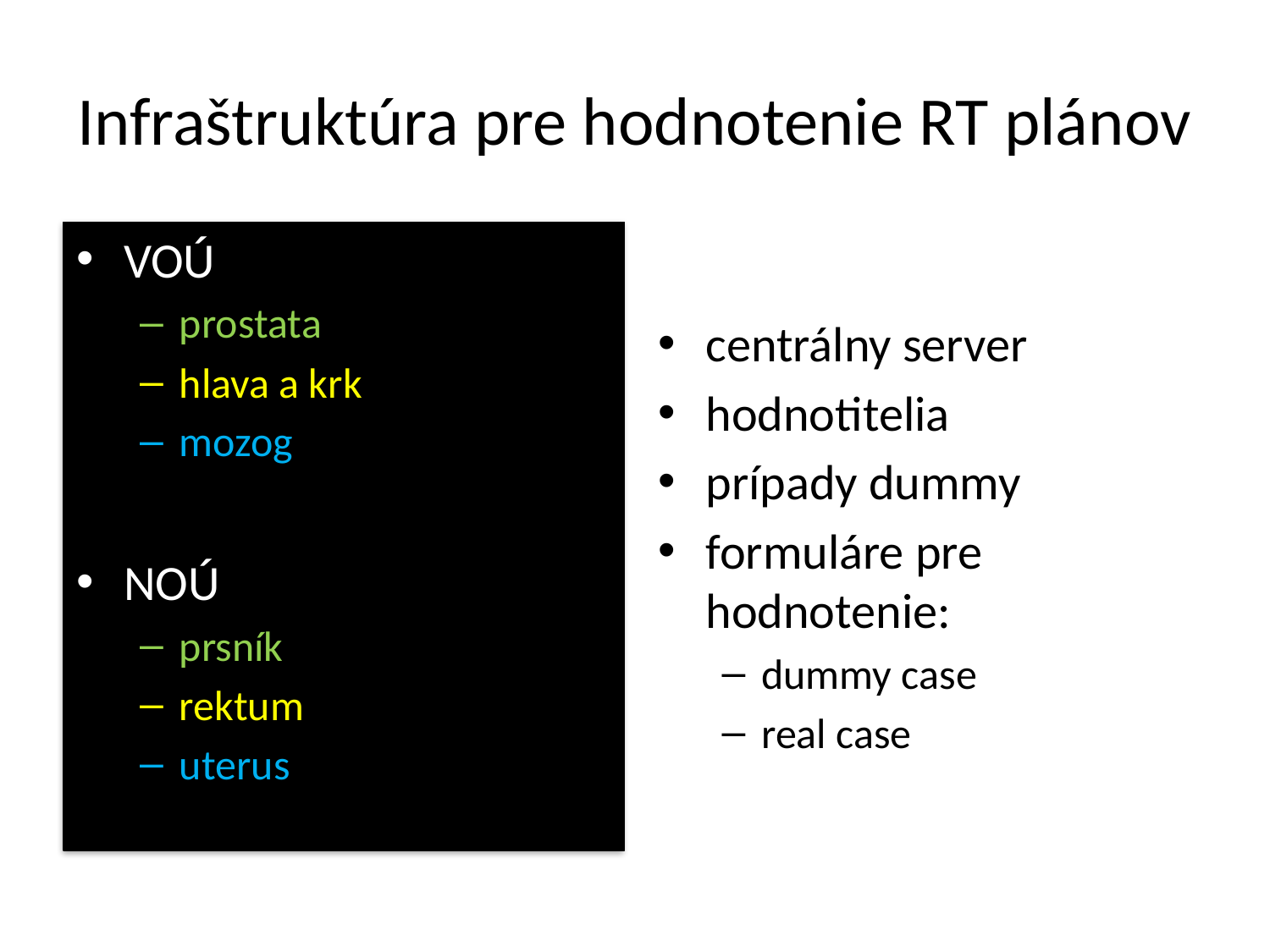

# Infraštruktúra pre hodnotenie RT plánov
VOÚ
prostata
hlava a krk
mozog

NOÚ
prsník
rektum
uterus
centrálny server
hodnotitelia
prípady dummy
formuláre pre hodnotenie:
dummy case
real case